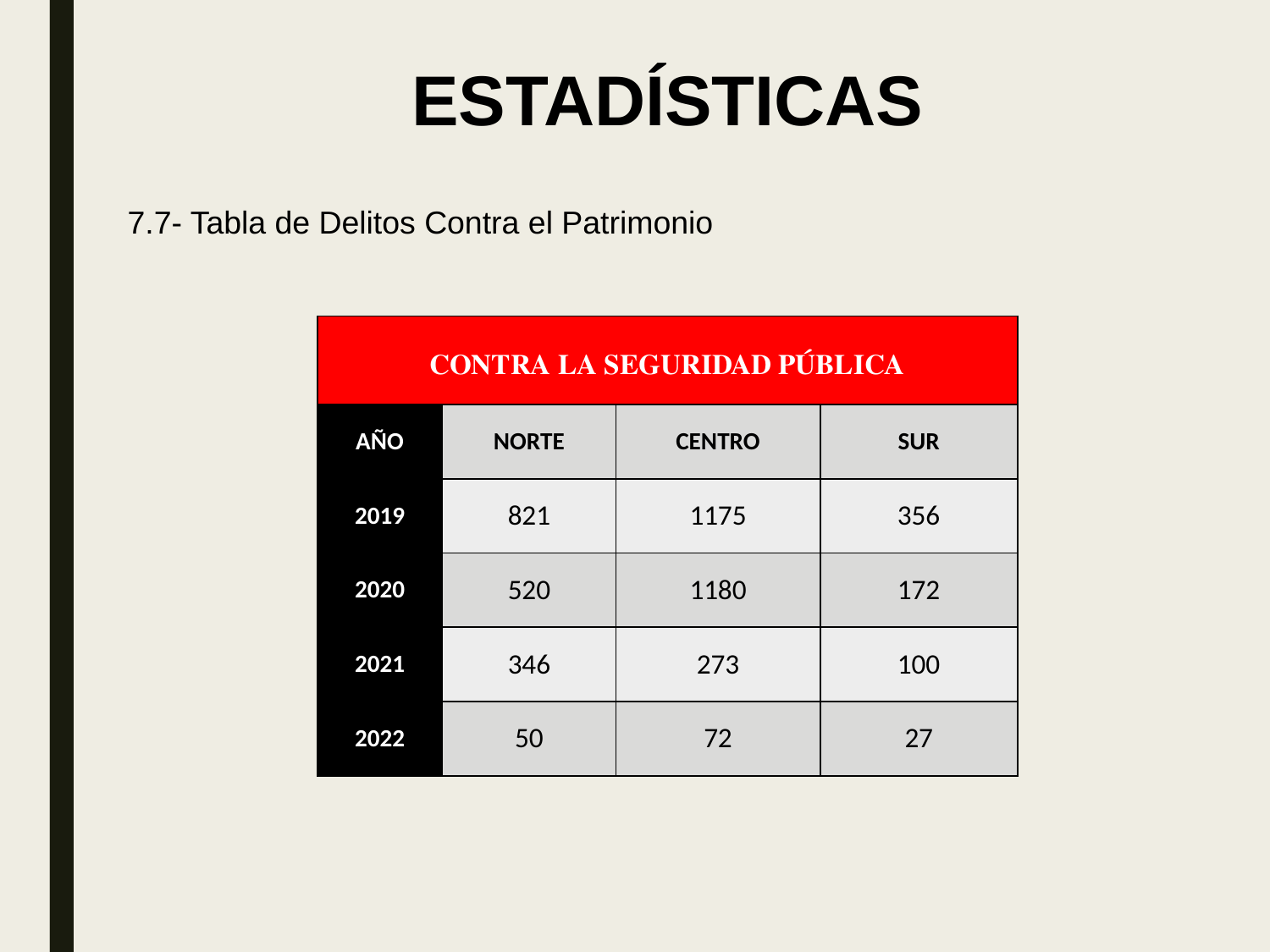

ESTADÍSTICAS
7.7- Tabla de Delitos Contra el Patrimonio

| CONTRA LA SEGURIDAD PÚBLICA |  |  |  |
| --- | --- | --- | --- |
| AÑO | NORTE | CENTRO | SUR |
| 2019 | 821 | 1175 | 356 |
| 2020 | 520 | 1180 | 172 |
| 2021 | 346 | 273 | 100 |
| 2022 | 50 | 72 | 27 |